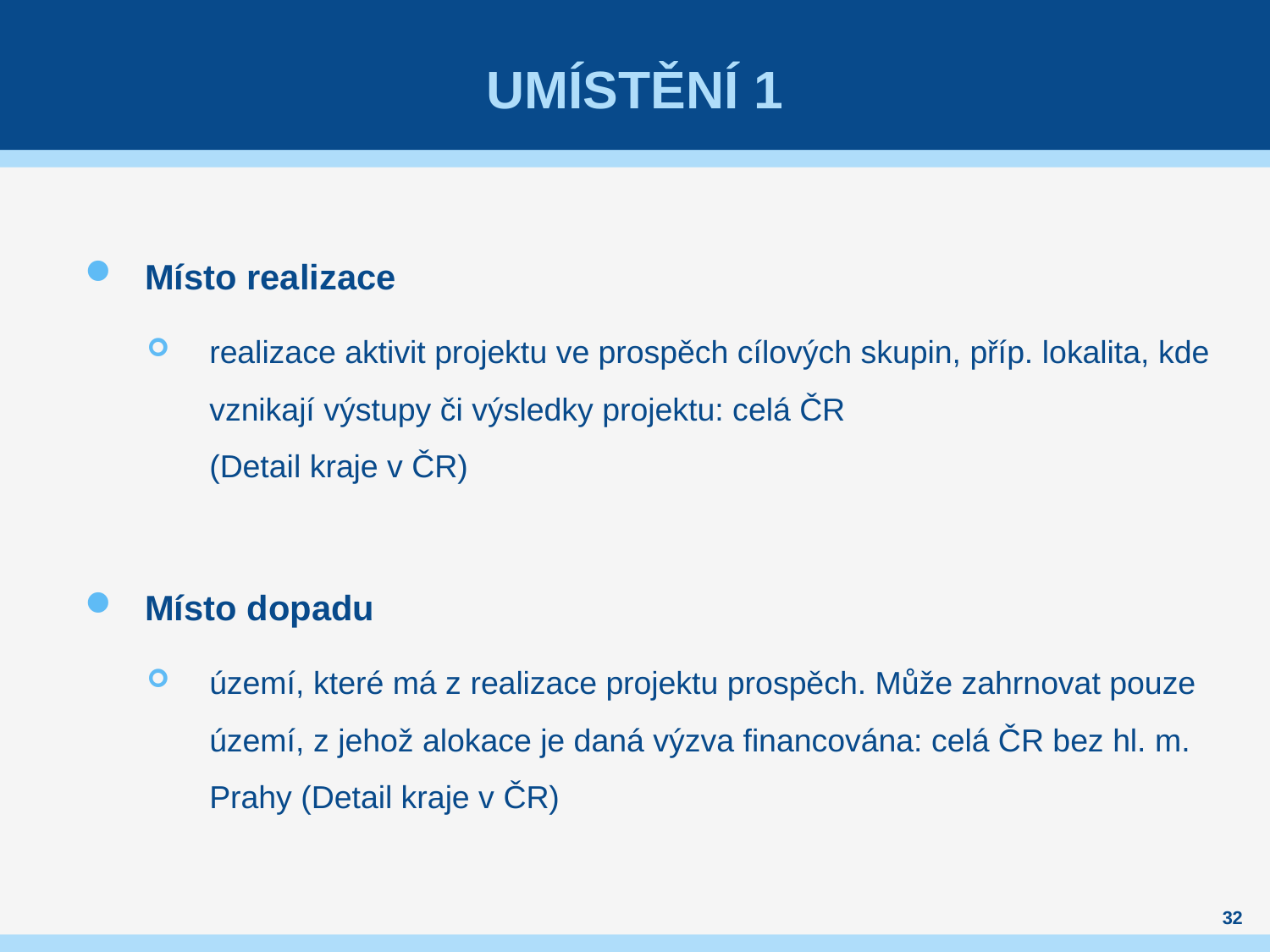

# Umístění 1
Místo realizace
realizace aktivit projektu ve prospěch cílových skupin, příp. lokalita, kde vznikají výstupy či výsledky projektu: celá ČR                                           (Detail kraje v ČR)

Místo dopadu
území, které má z realizace projektu prospěch. Může zahrnovat pouze území, z jehož alokace je daná výzva financována: celá ČR bez hl. m. Prahy (Detail kraje v ČR)
32